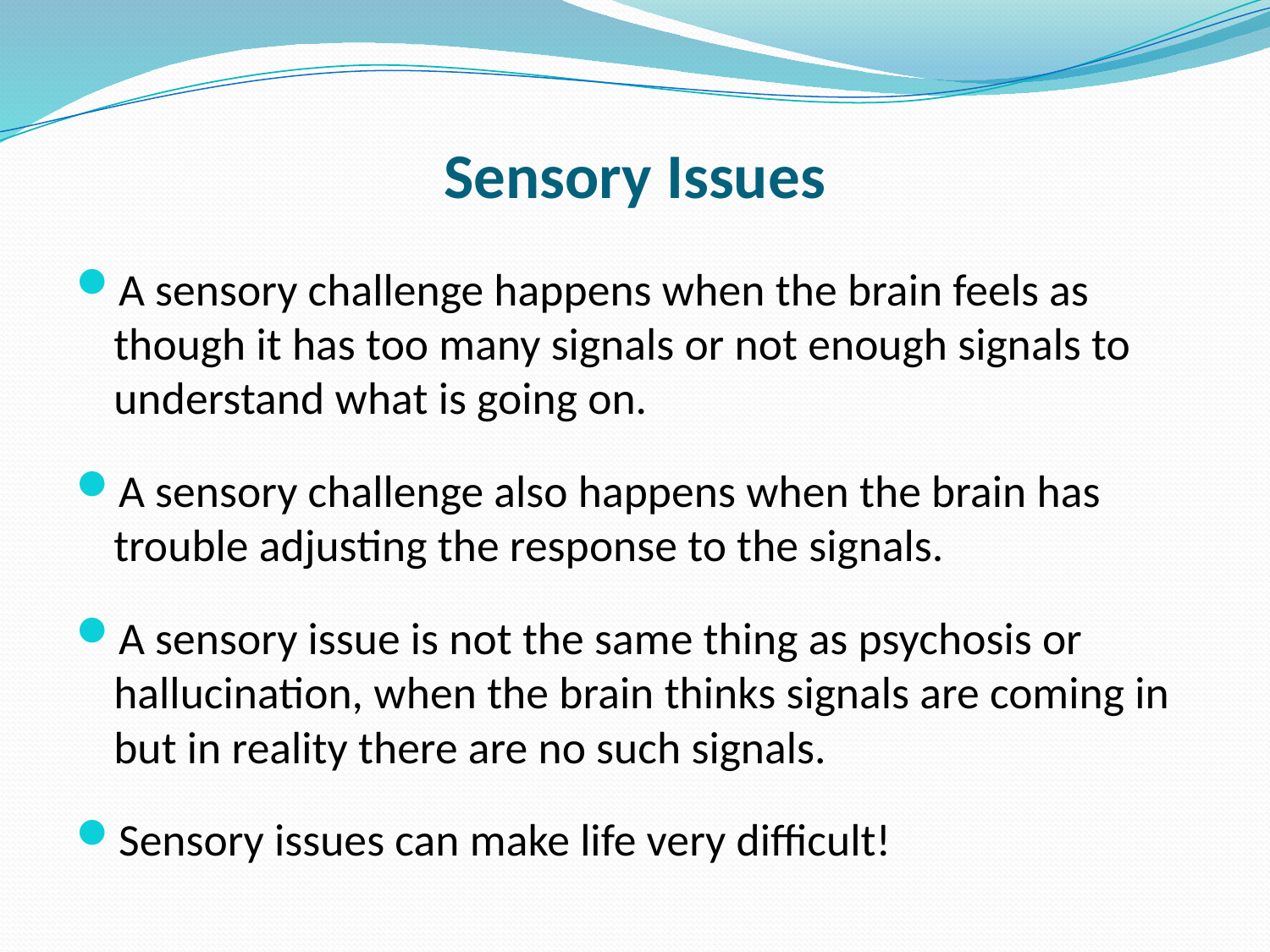

# Sensory Issues
A sensory challenge happens when the brain feels as though it has too many signals or not enough signals to understand what is going on.

A sensory challenge also happens when the brain has trouble adjusting the response to the signals.

A sensory issue is not the same thing as psychosis or hallucination, when the brain thinks signals are coming in but in reality there are no such signals.

Sensory issues can make life very difficult!